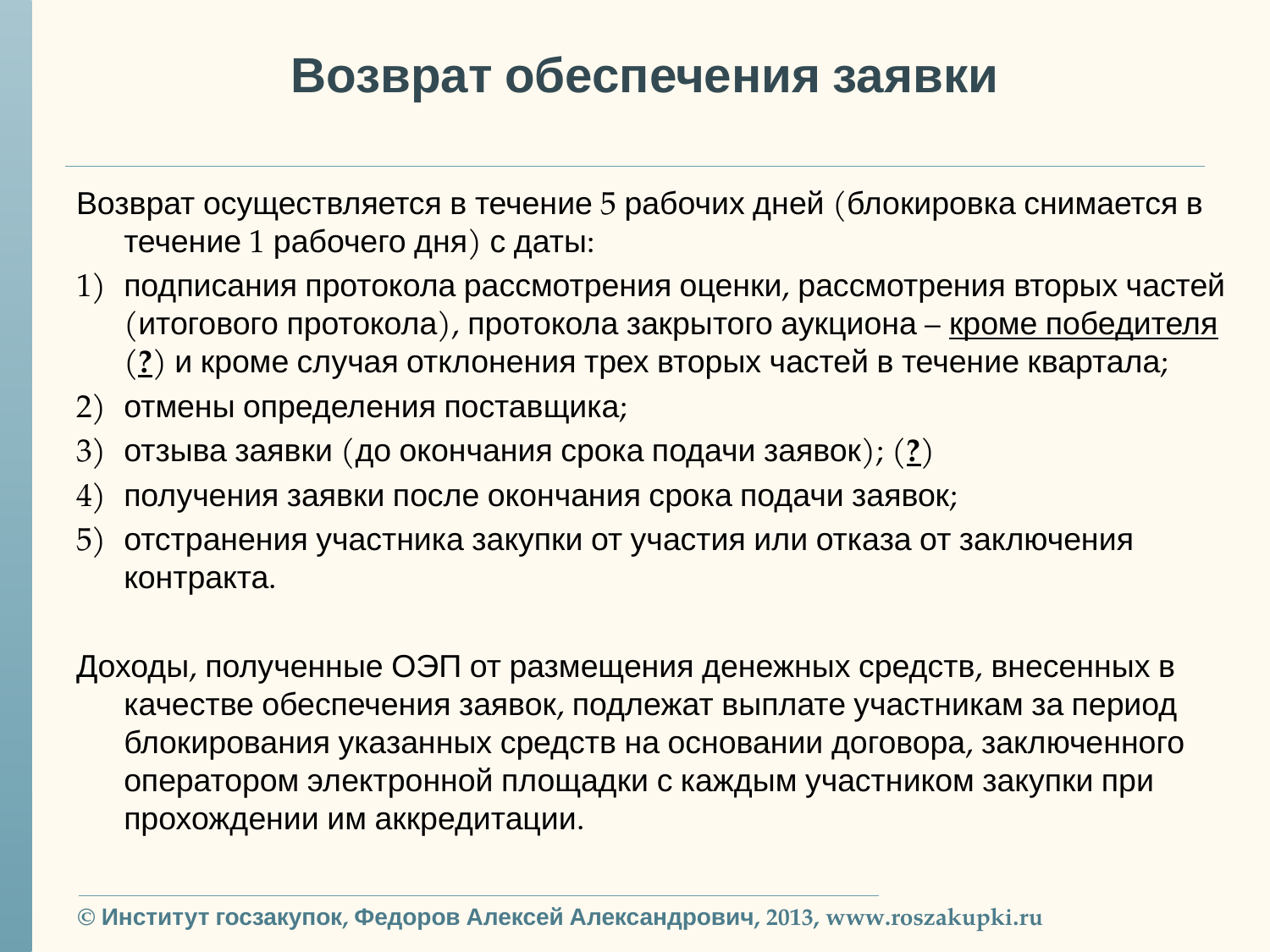

# Возврат обеспечения заявки
Возврат осуществляется в течение 5 рабочих дней (блокировка снимается в течение 1 рабочего дня) с даты:
подписания протокола рассмотрения оценки, рассмотрения вторых частей (итогового протокола), протокола закрытого аукциона – кроме победителя (?) и кроме случая отклонения трех вторых частей в течение квартала;
отмены определения поставщика;
отзыва заявки (до окончания срока подачи заявок); (?)
получения заявки после окончания срока подачи заявок;
отстранения участника закупки от участия или отказа от заключения контракта.

Доходы, полученные ОЭП от размещения денежных средств, внесенных в качестве обеспечения заявок, подлежат выплате участникам за период блокирования указанных средств на основании договора, заключенного оператором электронной площадки с каждым участником закупки при прохождении им аккредитации.